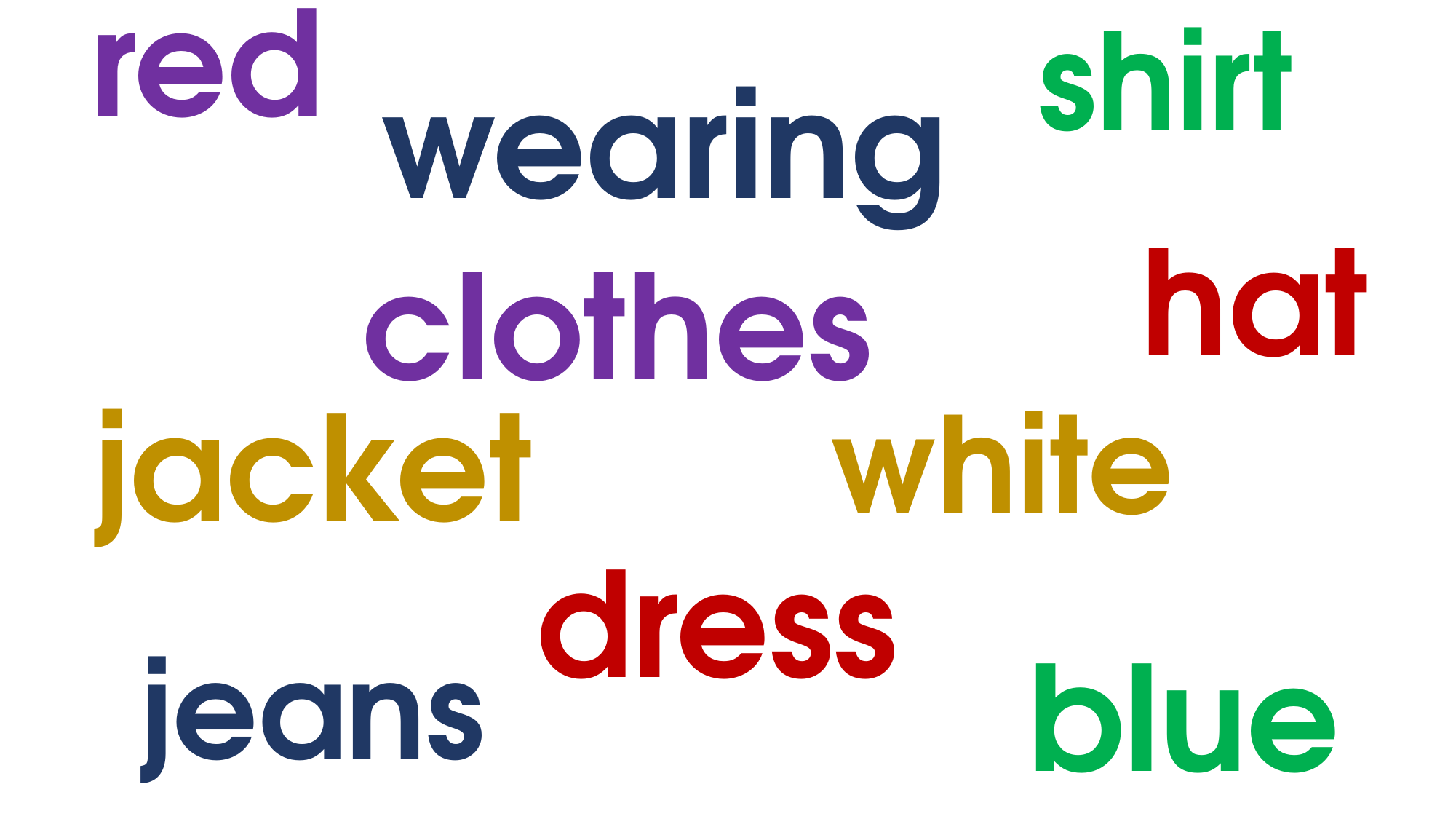

red
shirt
wearing
hat
clothes
jacket
white
dress
jeans
blue